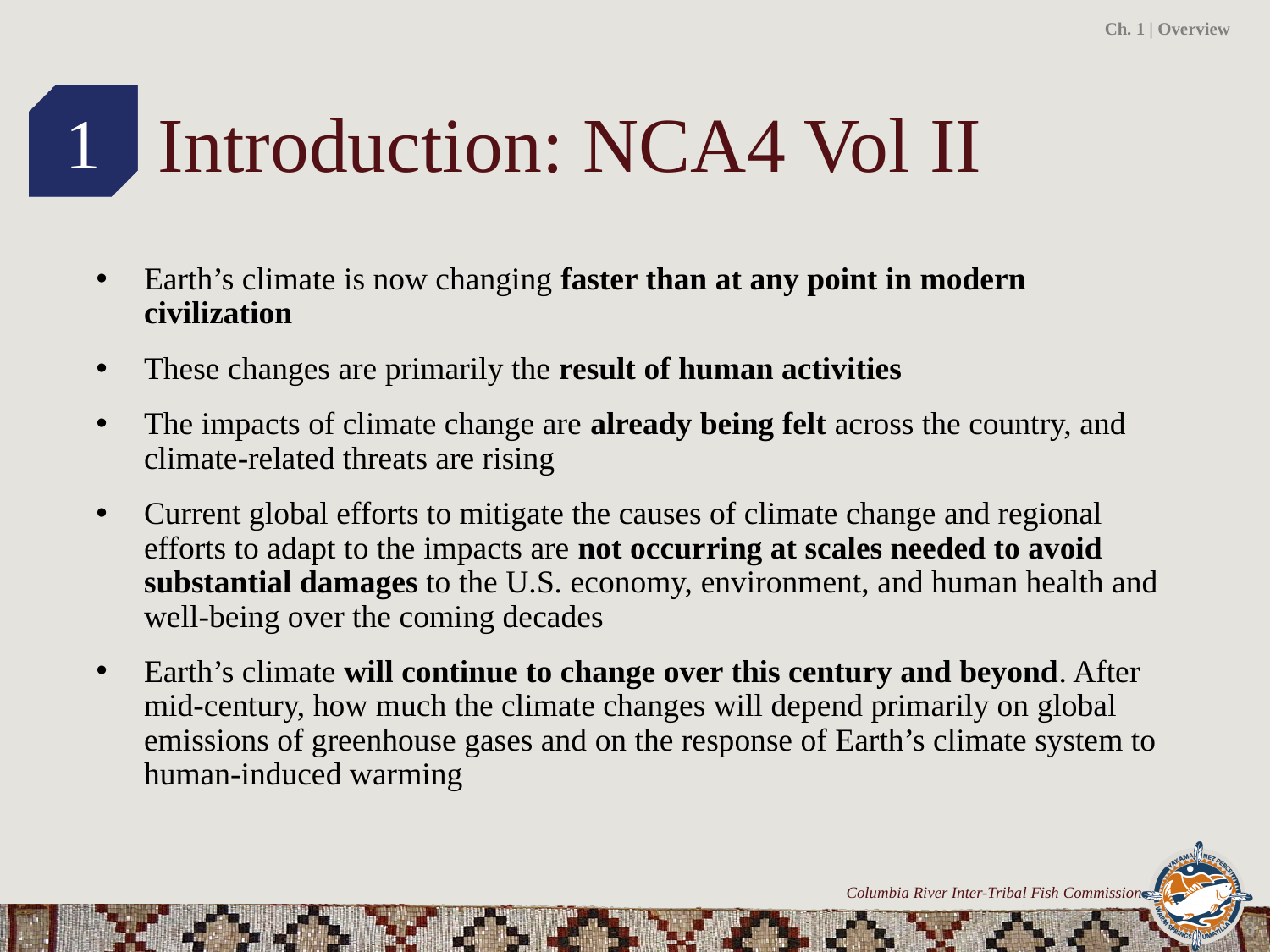

Ch. 1 | Overview
Introduction: NCA4 Vol II
1
Earth’s climate is now changing faster than at any point in modern civilization
These changes are primarily the result of human activities
The impacts of climate change are already being felt across the country, and climate-related threats are rising
Current global efforts to mitigate the causes of climate change and regional efforts to adapt to the impacts are not occurring at scales needed to avoid substantial damages to the U.S. economy, environment, and human health and well-being over the coming decades
Earth’s climate will continue to change over this century and beyond. After mid-century, how much the climate changes will depend primarily on global emissions of greenhouse gases and on the response of Earth’s climate system to human-induced warming
3